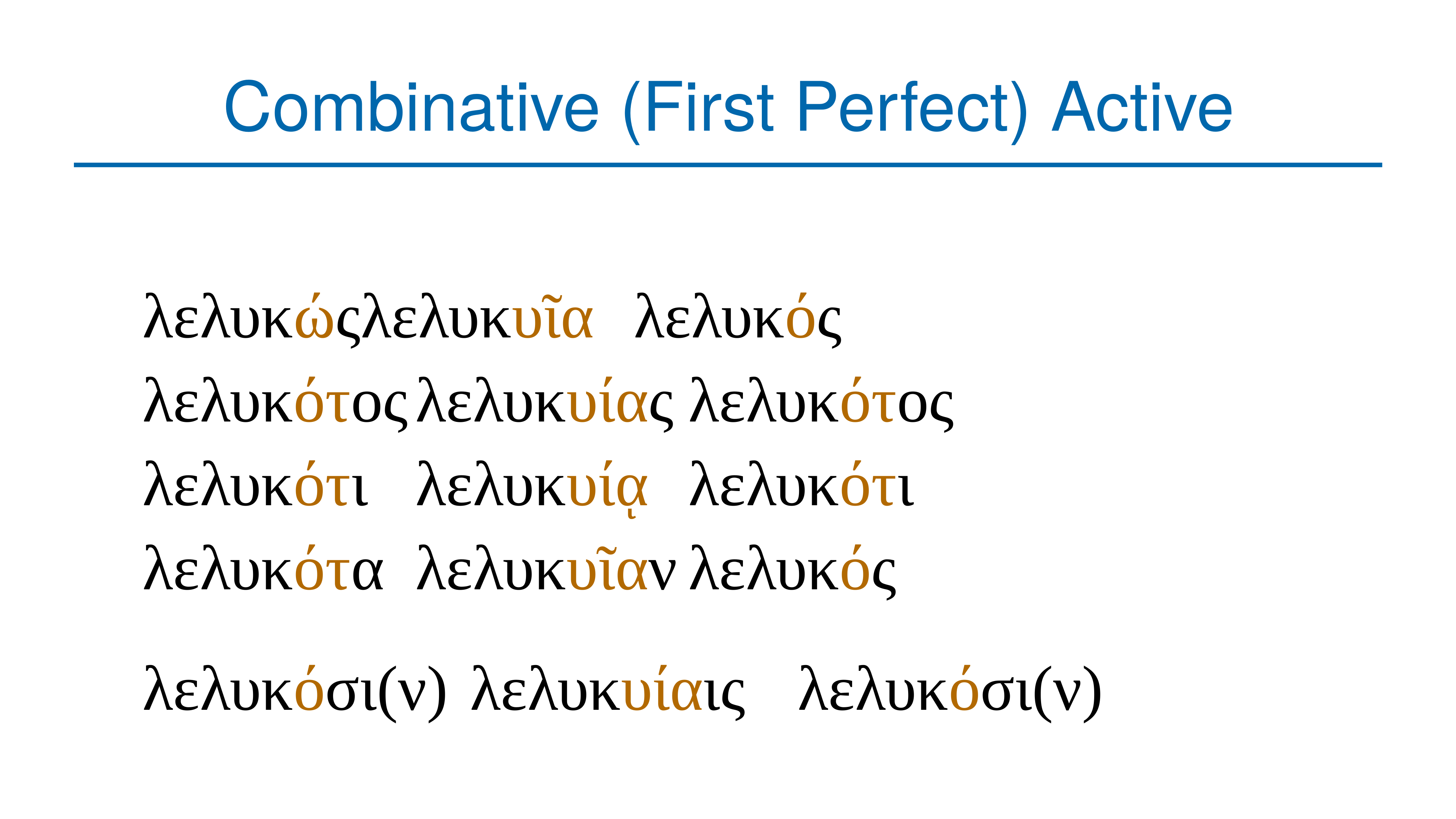

# Combinative (First Perfect) Active
λελυκώς	λελυκυῖα	λελυκός
λελυκότος	λελυκυίας	λελυκότος
λελυκότι	λελυκυίᾳ	λελυκότι
λελυκότα	λελυκυῖαν	λελυκός
λελυκόσι(ν)	λελυκυίαις	λελυκόσι(ν)